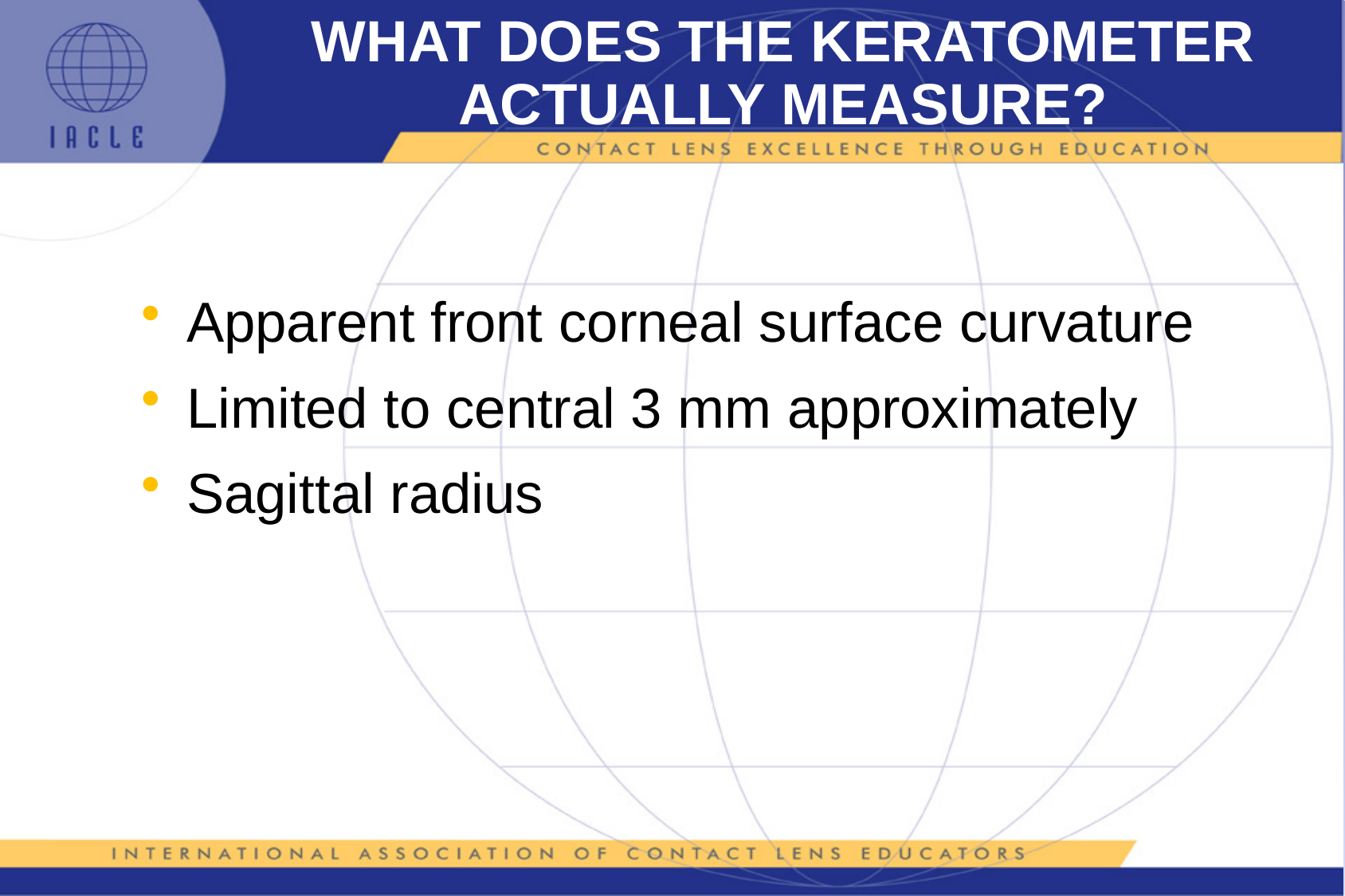

# WHAT DOES THE KERATOMETER ACTUALLY MEASURE?
Apparent front corneal surface curvature
Limited to central 3 mm approximately
Sagittal radius